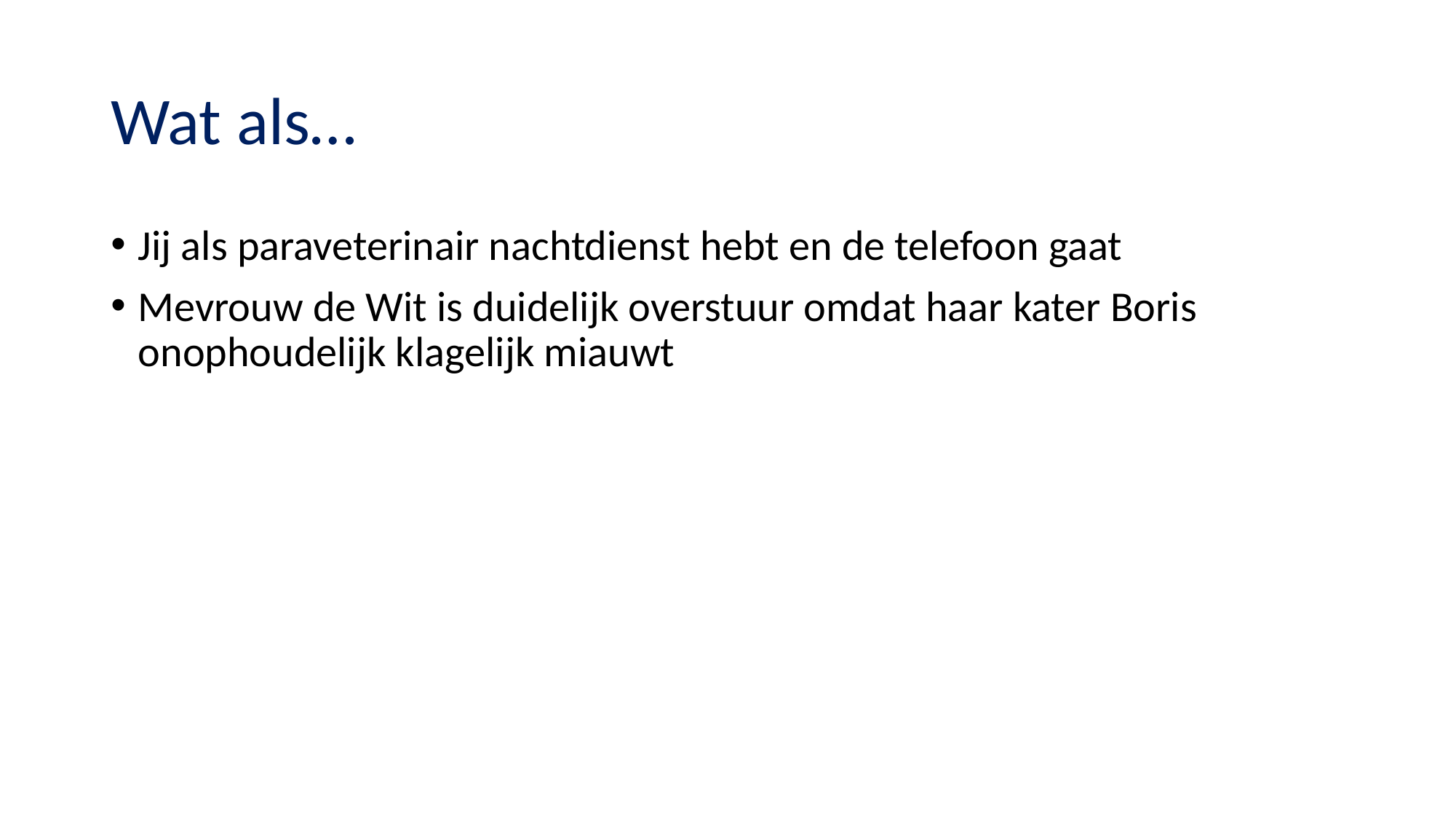

# Wat als…
Jij als paraveterinair nachtdienst hebt en de telefoon gaat
Mevrouw de Wit is duidelijk overstuur omdat haar kater Boris onophoudelijk klagelijk miauwt